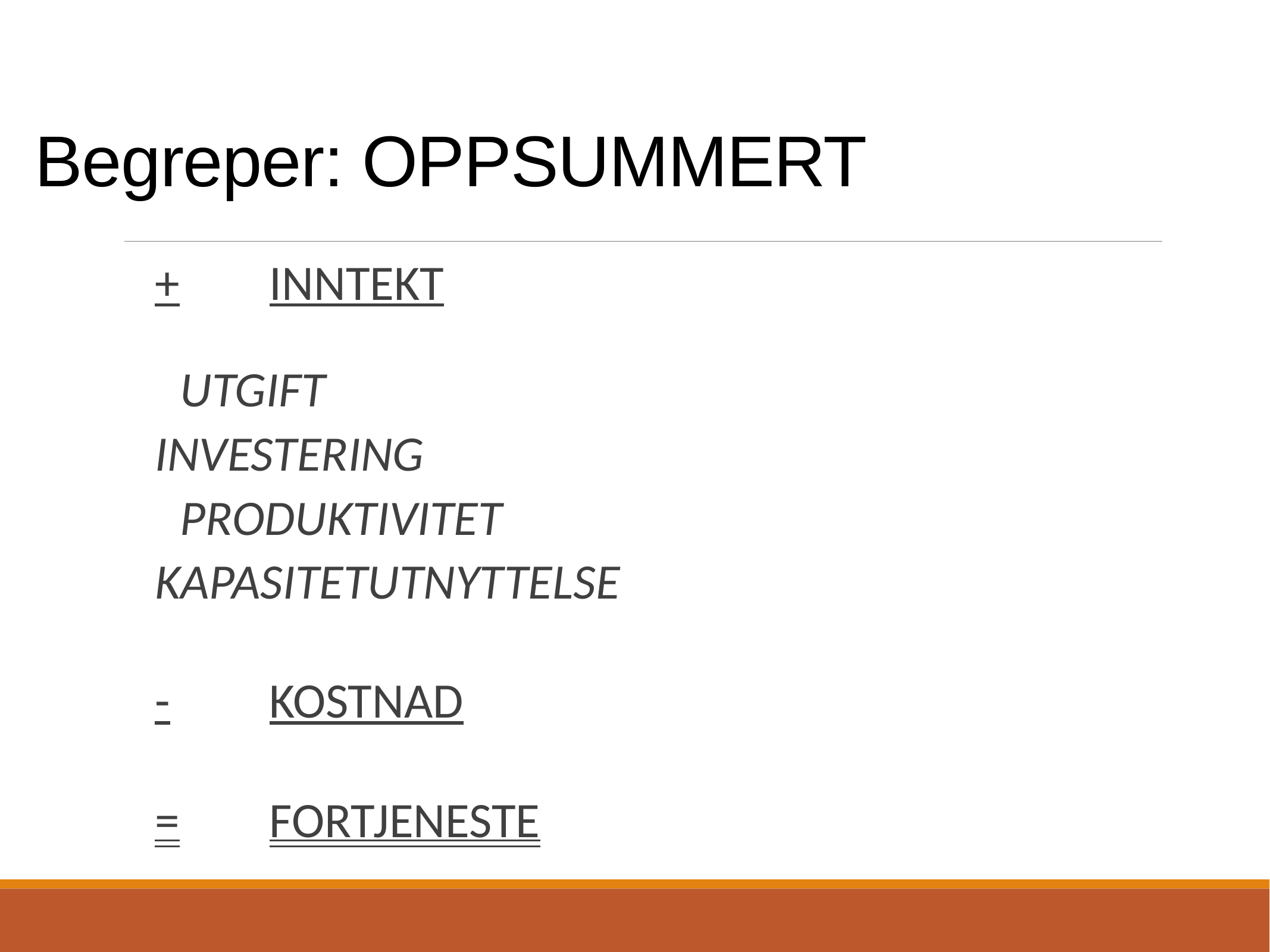

# Begreper: OPPSUMMERT
+		INNTEKT

	UTGIFT
INVESTERING
	PRODUKTIVITET
KAPASITETUTNYTTELSE

-		KOSTNAD

=		FORTJENESTE